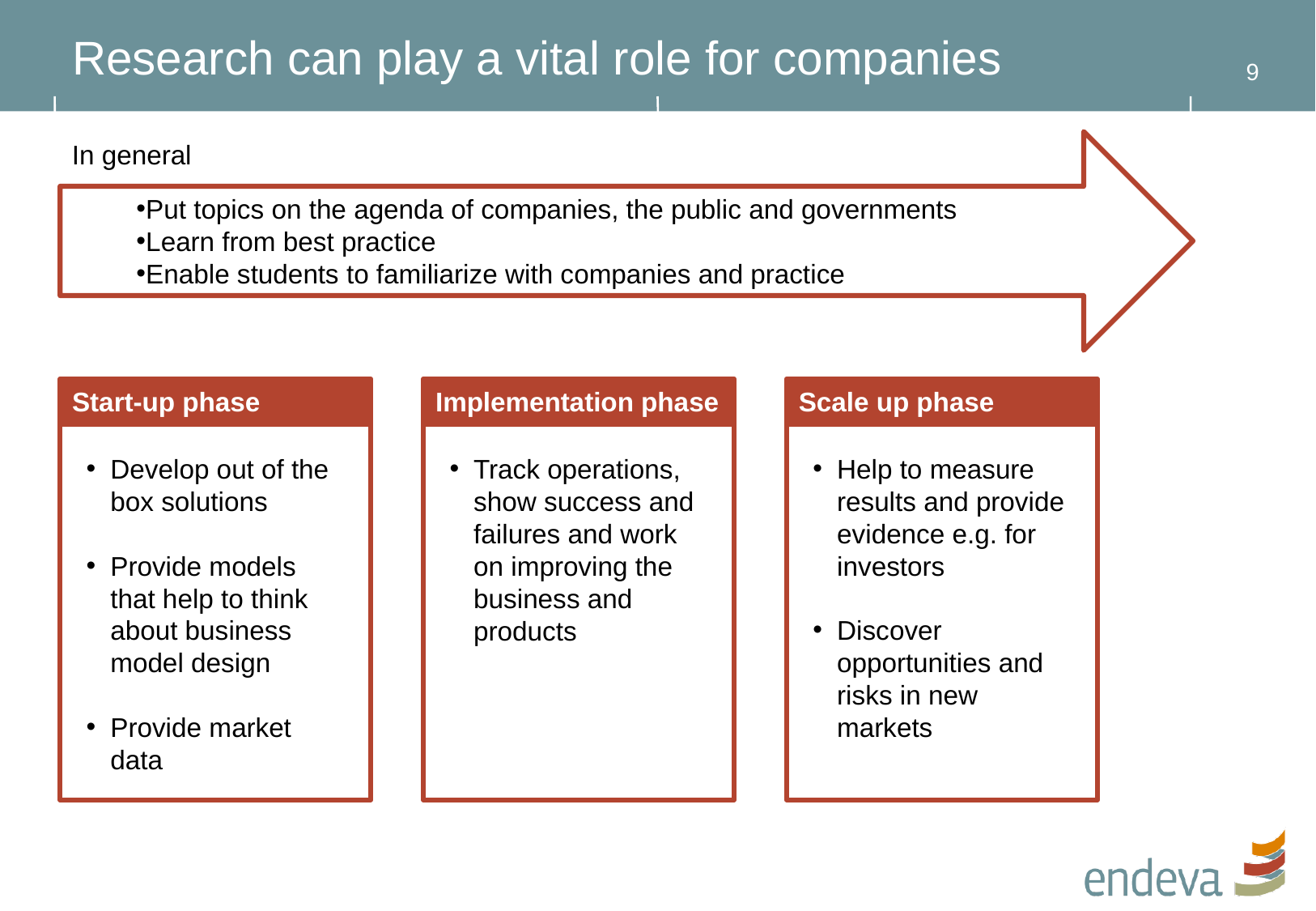

# Research can play a vital role for companies
9
Put topics on the agenda of companies, the public and governments
Learn from best practice
Enable students to familiarize with companies and practice
In general
Start-up phase
Implementation phase
Scale up phase

Develop out of the box solutions

Provide models that help to think about business model design

Provide market data

Help to measure results and provide evidence e.g. for investors

Discover opportunities and risks in new markets
Track operations, show success and failures and work on improving the business and products